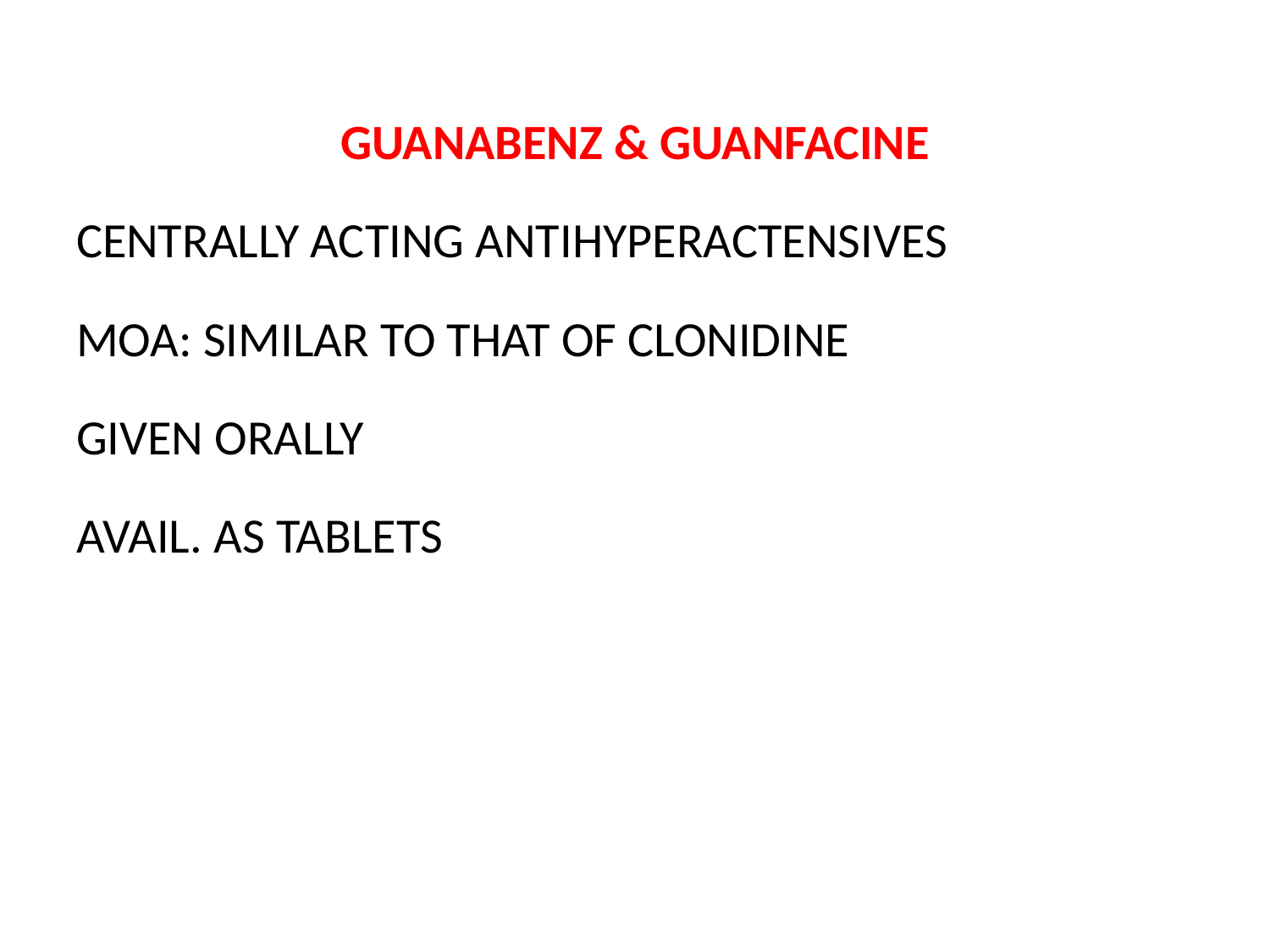

GUANABENZ & GUANFACINE
CENTRALLY ACTING ANTIHYPERACTENSIVES
MOA: SIMILAR TO THAT OF CLONIDINE
GIVEN ORALLY
AVAIL. AS TABLETS